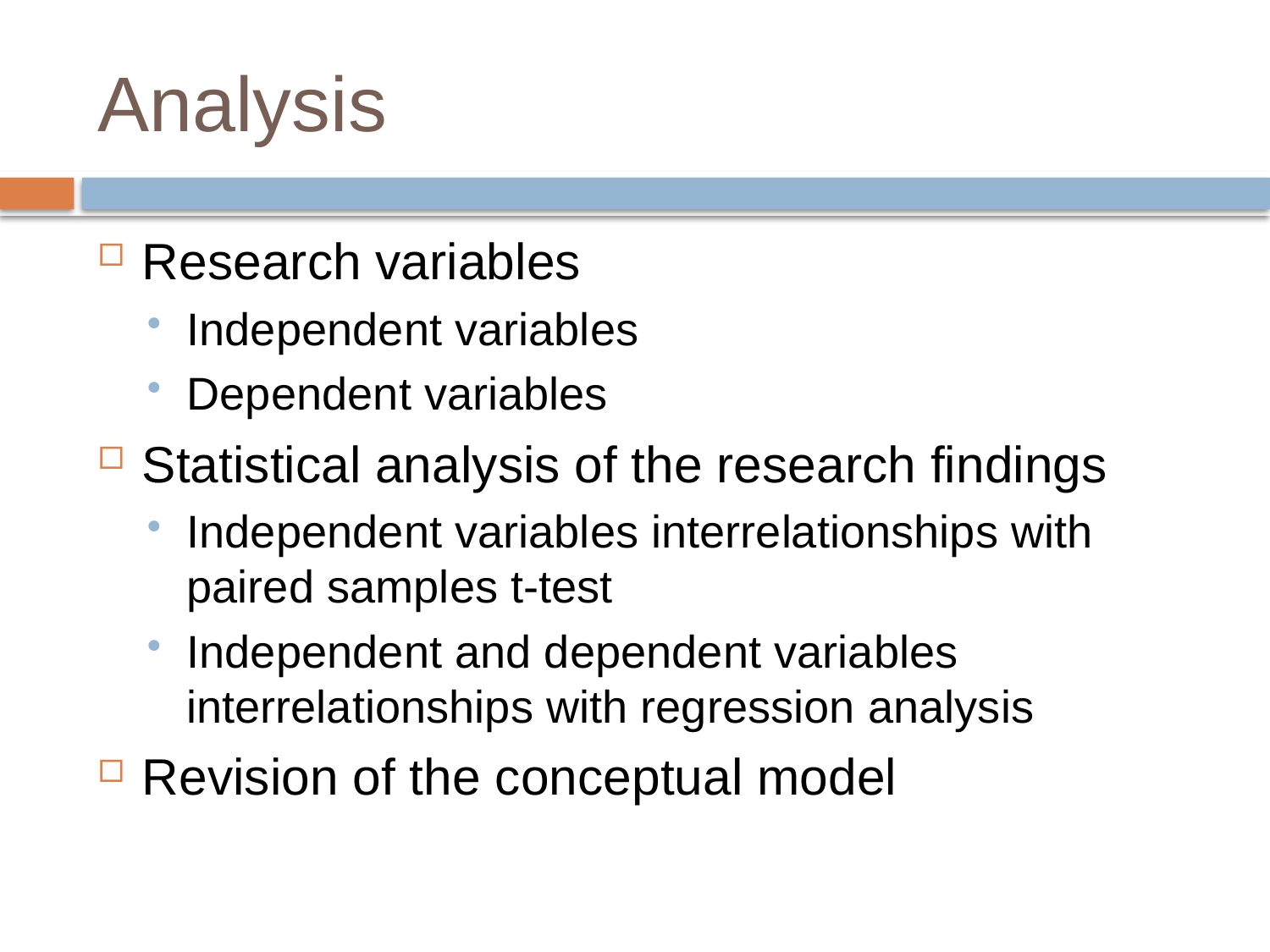

# Analysis
Research variables
Independent variables
Dependent variables
Statistical analysis of the research findings
Independent variables interrelationships with paired samples t-test
Independent and dependent variables interrelationships with regression analysis
Revision of the conceptual model